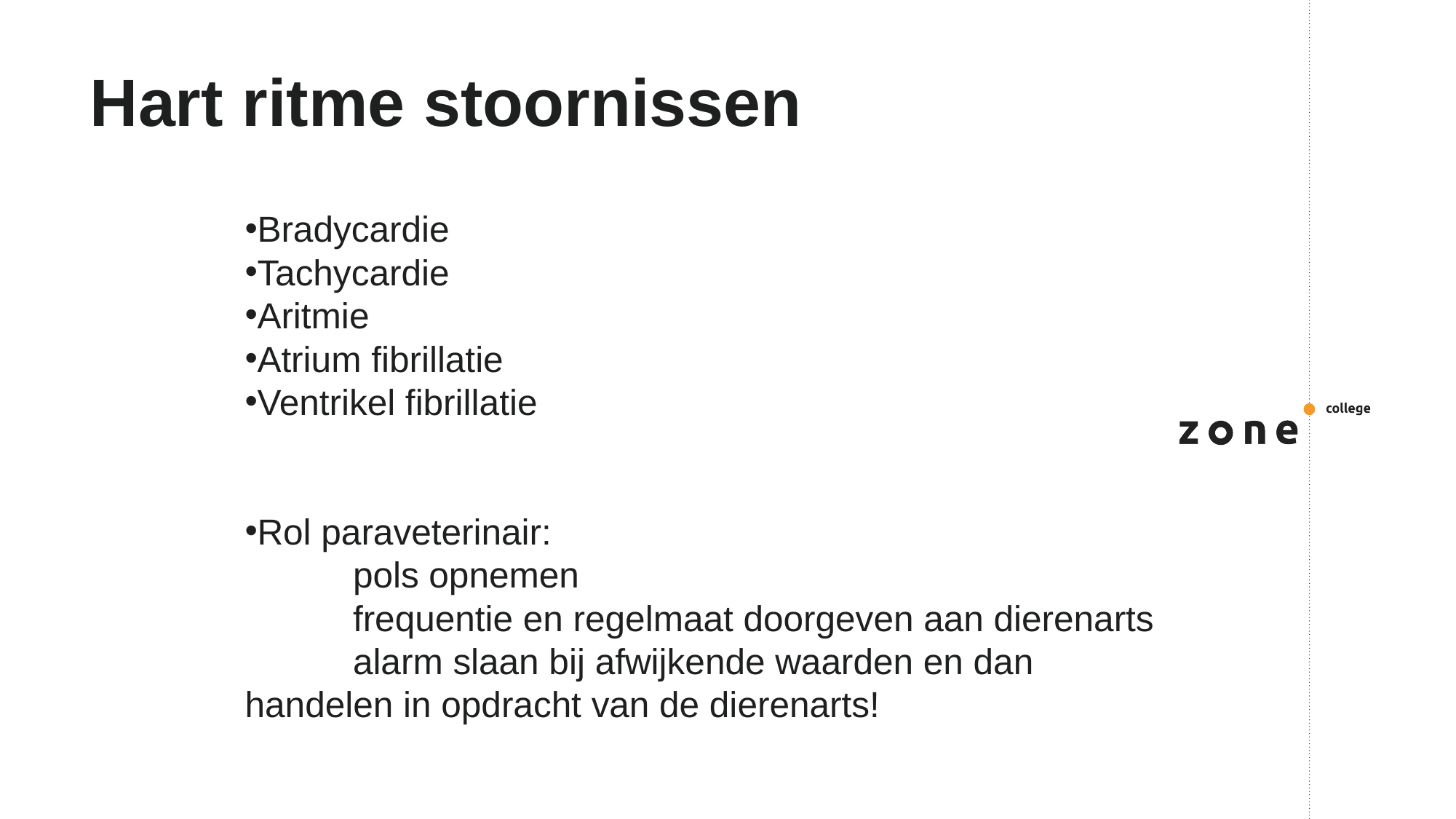

# Hart ritme stoornissen
Bradycardie
Tachycardie
Aritmie
Atrium fibrillatie
Ventrikel fibrillatie

Rol paraveterinair:
	pols opnemen
	frequentie en regelmaat doorgeven aan dierenarts
	alarm slaan bij afwijkende waarden en dan 	handelen in opdracht van de dierenarts!